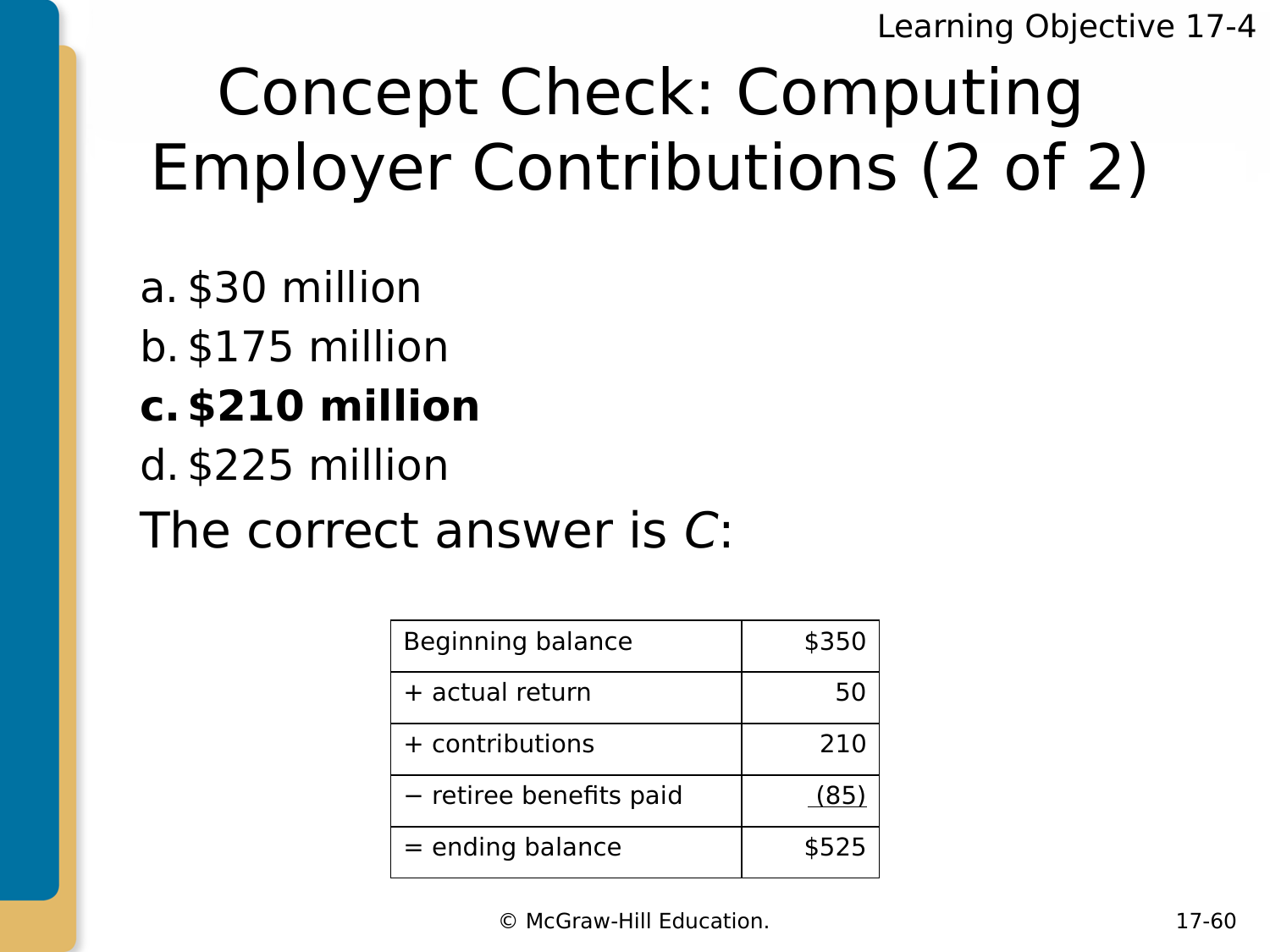

Learning Objective 17-4
# Concept Check: Computing Employer Contributions (2 of 2)
$30 million
$175 million
$210 million
$225 million
The correct answer is C:
| Beginning balance | $350 |
| --- | --- |
| + actual return | 50 |
| + contributions | 210 |
| − retiree benefits paid | (85) |
| = ending balance | $525 |